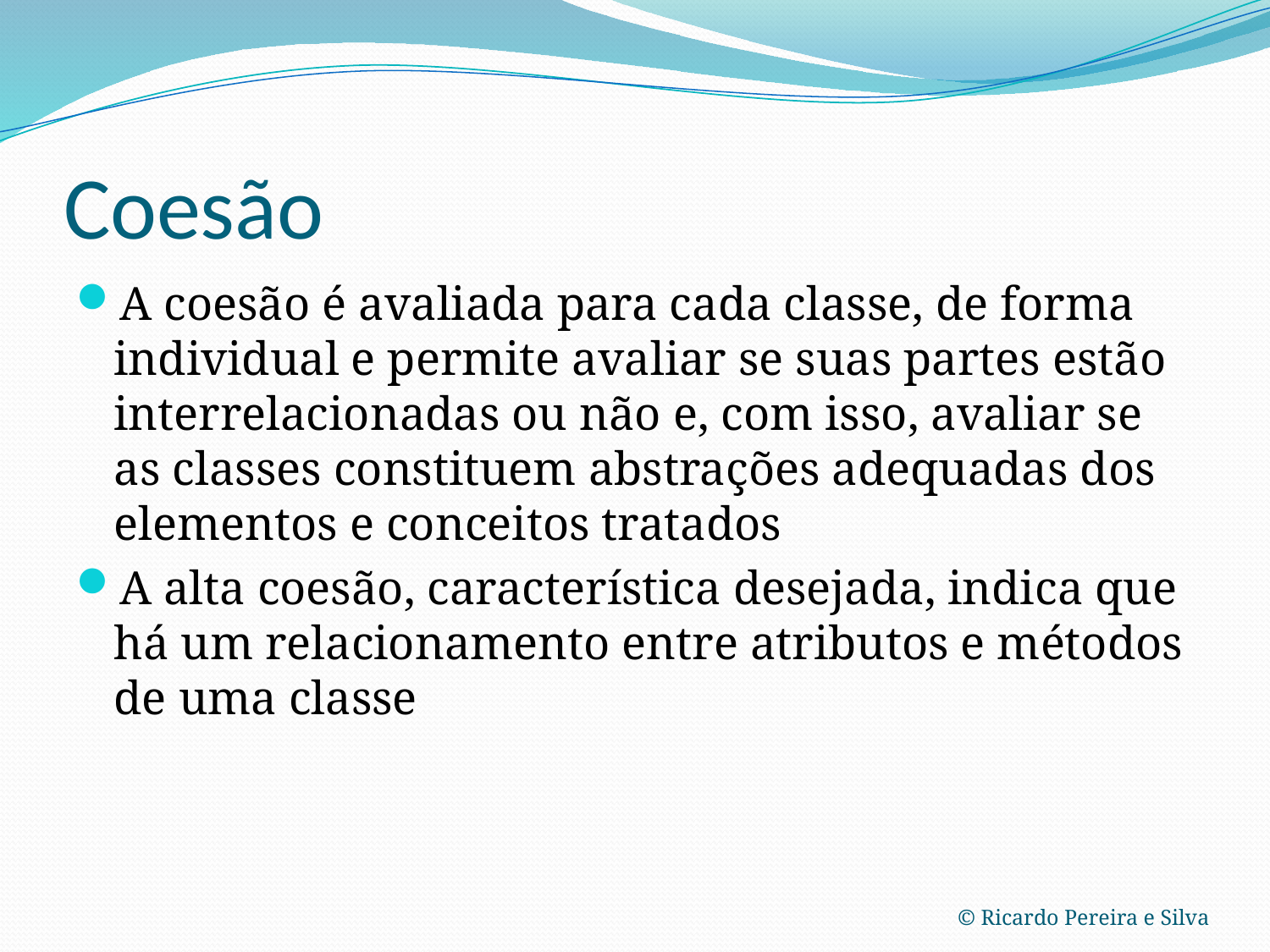

# Coesão
A coesão é avaliada para cada classe, de forma individual e permite avaliar se suas partes estão interrelacionadas ou não e, com isso, avaliar se as classes constituem abstrações adequadas dos elementos e conceitos tratados
A alta coesão, característica desejada, indica que há um relacionamento entre atributos e métodos de uma classe
© Ricardo Pereira e Silva